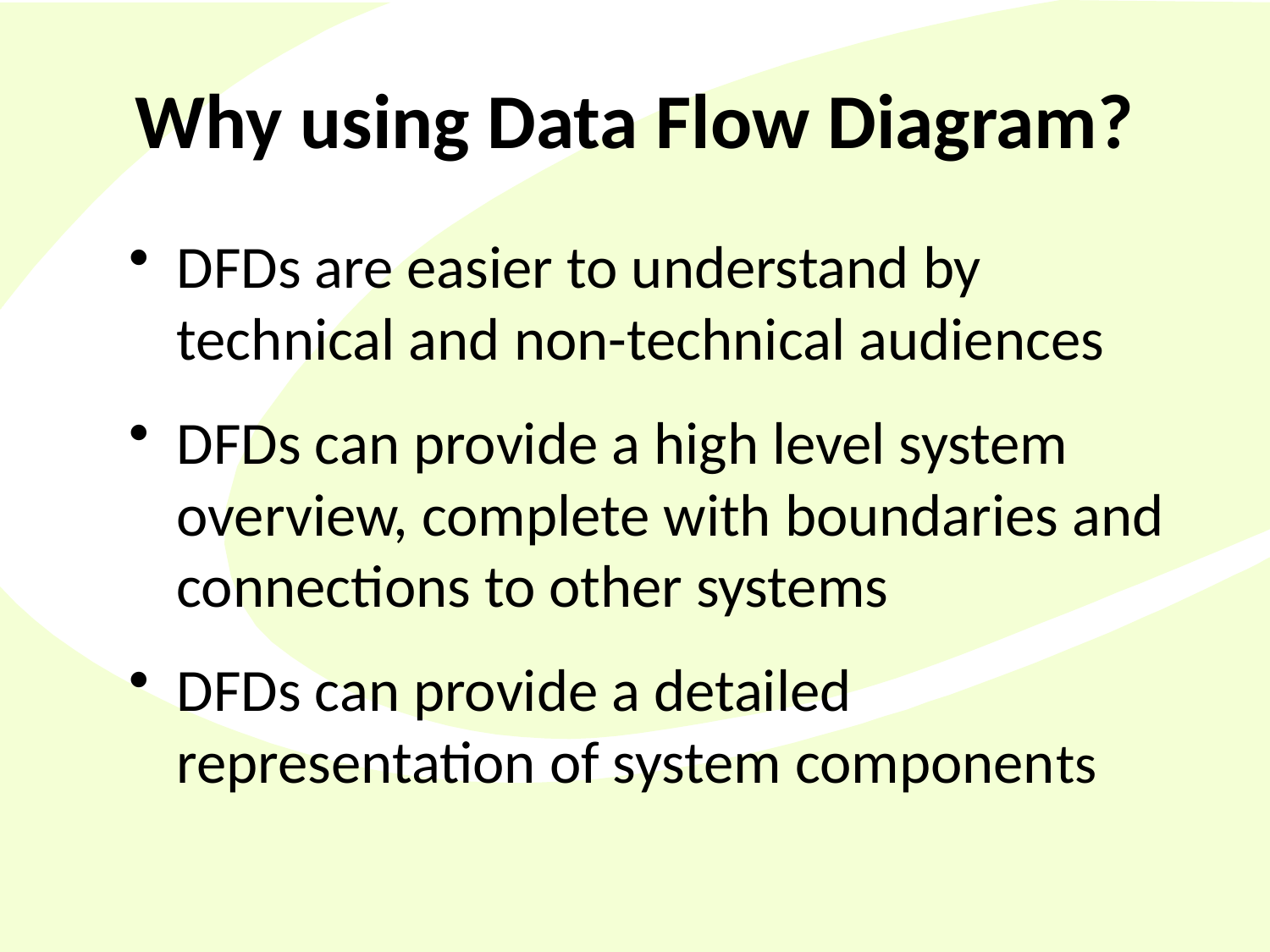

# Why using Data Flow Diagram?
DFDs are easier to understand by technical and non-technical audiences
DFDs can provide a high level system overview, complete with boundaries and connections to other systems
DFDs can provide a detailed representation of system components